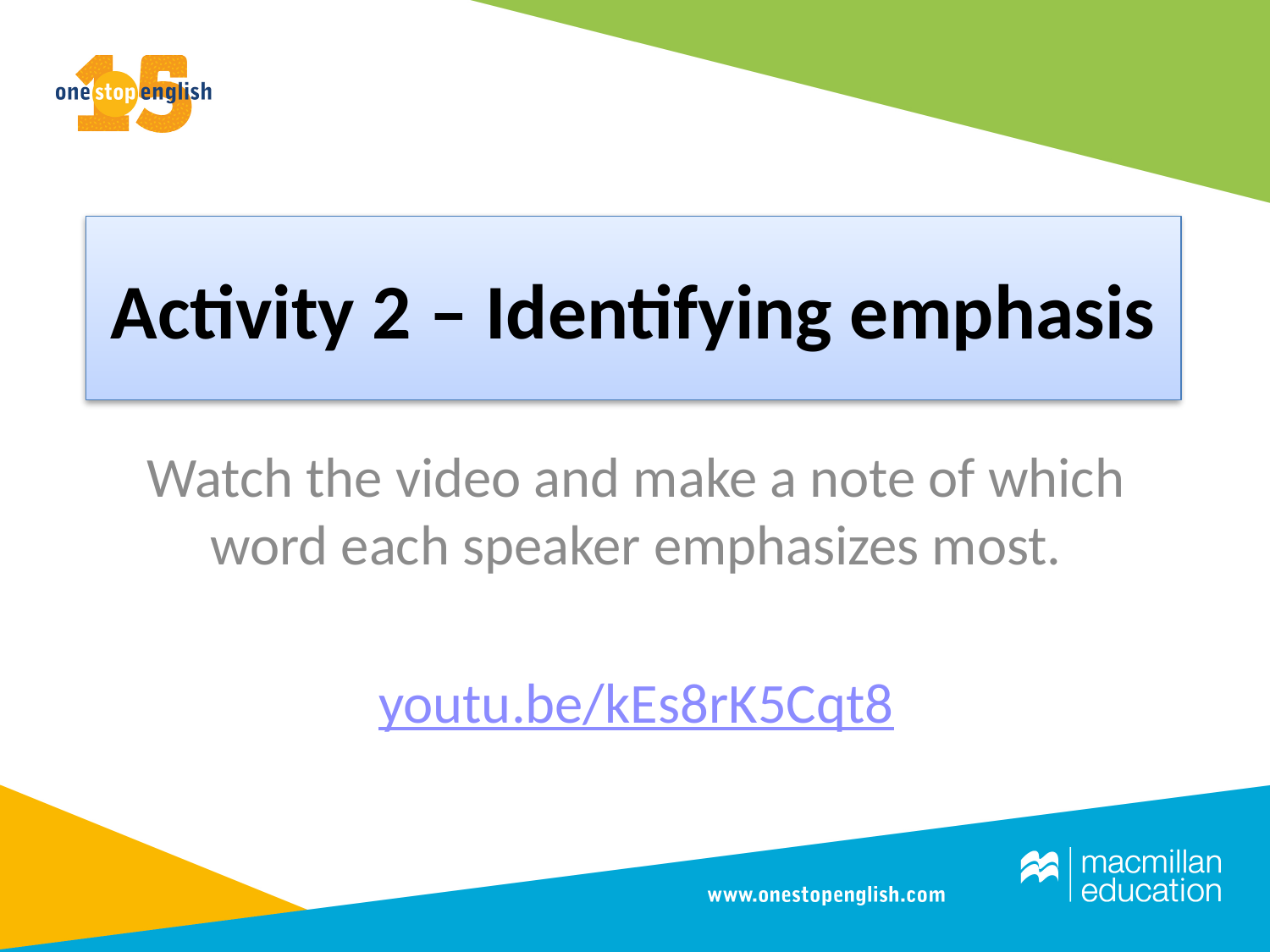

Activity 2 – Identifying emphasis
Watch the video and make a note of which word each speaker emphasizes most.

youtu.be/kEs8rK5Cqt8